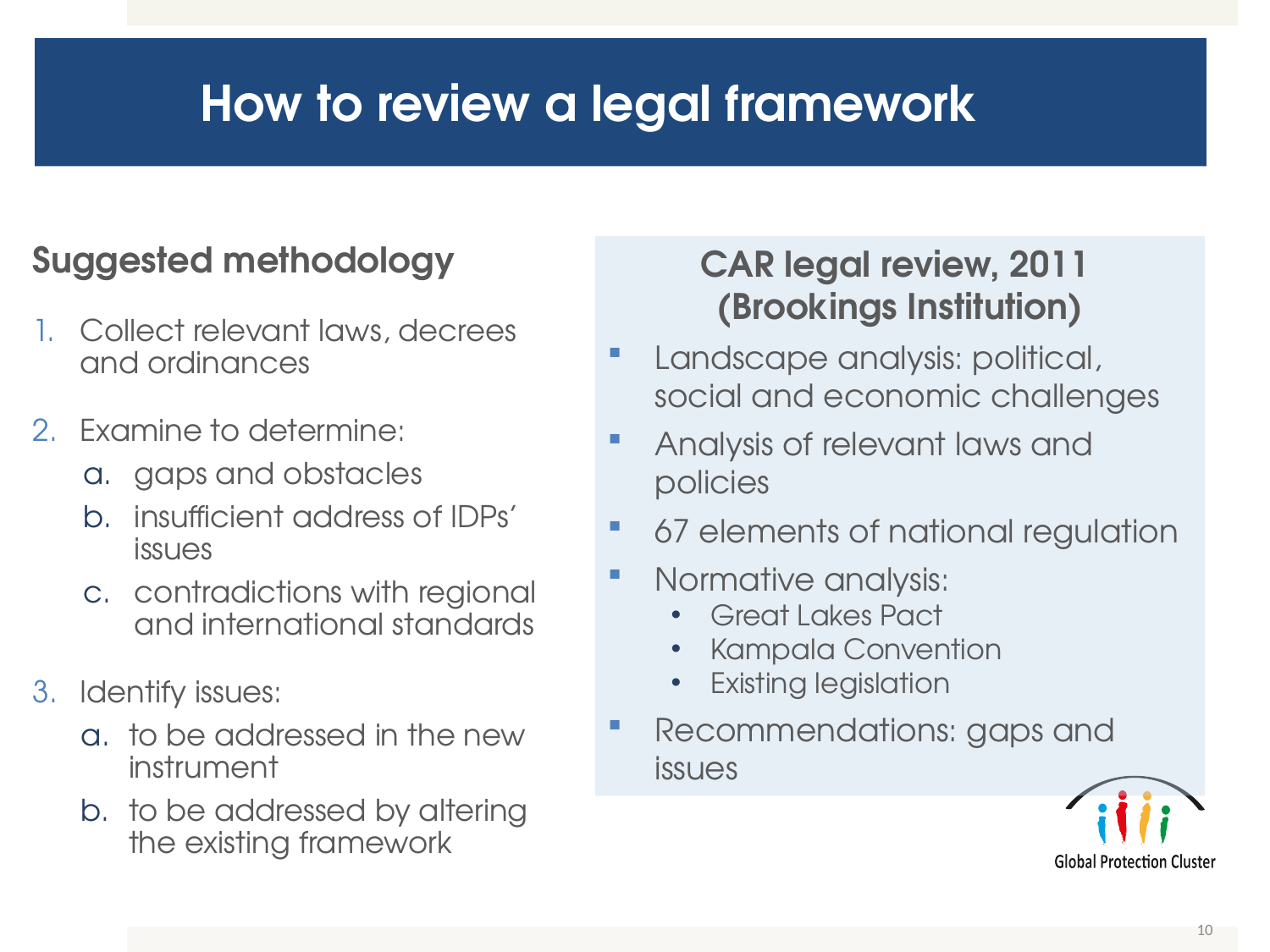

# How to review a legal framework
Suggested methodology
Collect relevant laws, decrees and ordinances
Examine to determine:
gaps and obstacles
insufficient address of IDPs’ issues
contradictions with regional and international standards
Identify issues:
to be addressed in the new instrument
to be addressed by altering the existing framework
CAR legal review, 2011
(Brookings Institution)
Landscape analysis: political, social and economic challenges
Analysis of relevant laws and policies
67 elements of national regulation
Normative analysis:
Great Lakes Pact
Kampala Convention
Existing legislation
Recommendations: gaps and issues